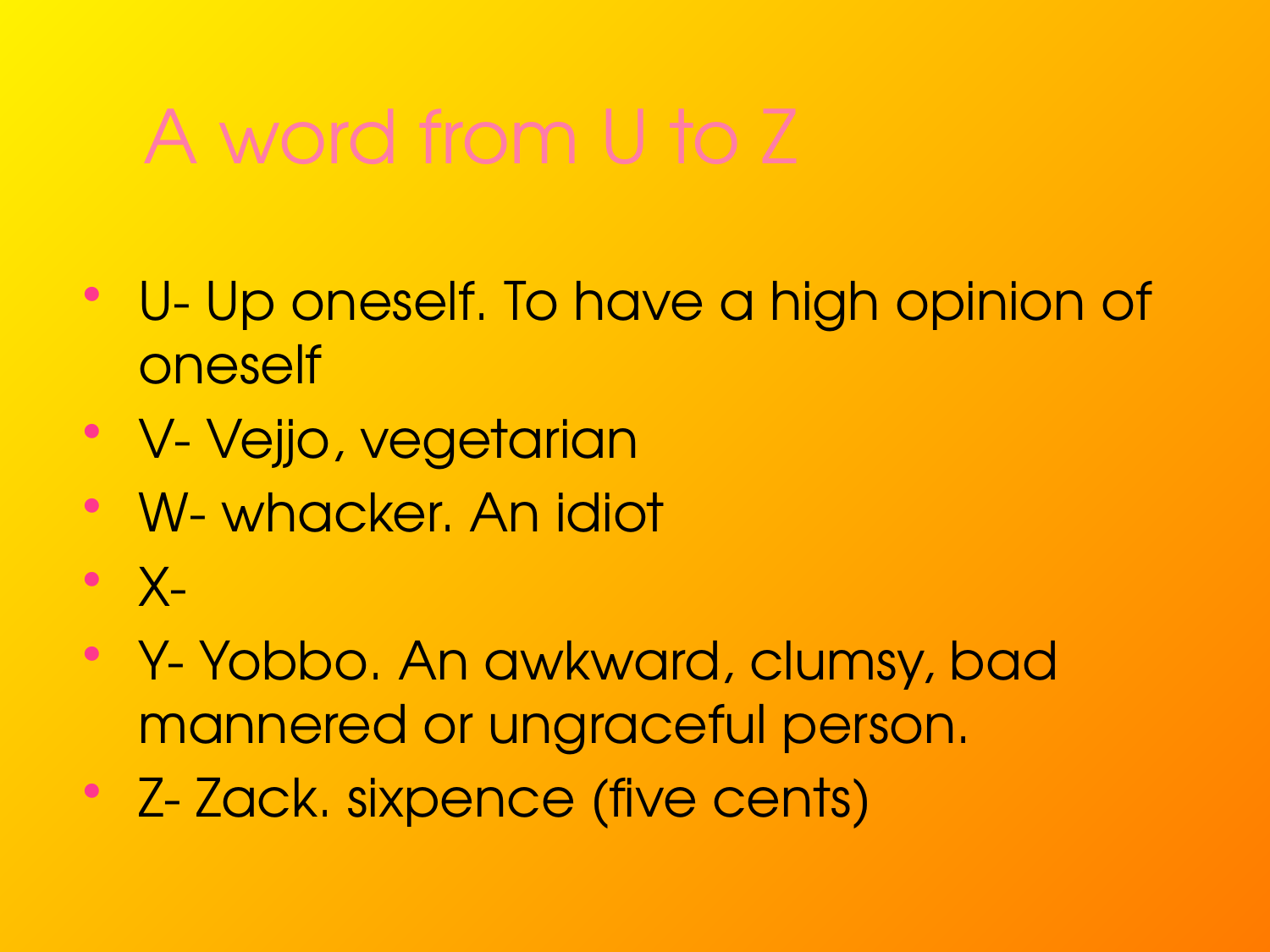

# A word from U to Z
U- Up oneself. To have a high opinion of oneself
V- Vejjo, vegetarian
W- whacker. An idiot
X-
Y- Yobbo. An awkward, clumsy, bad mannered or ungraceful person.
Z- Zack. sixpence (five cents)